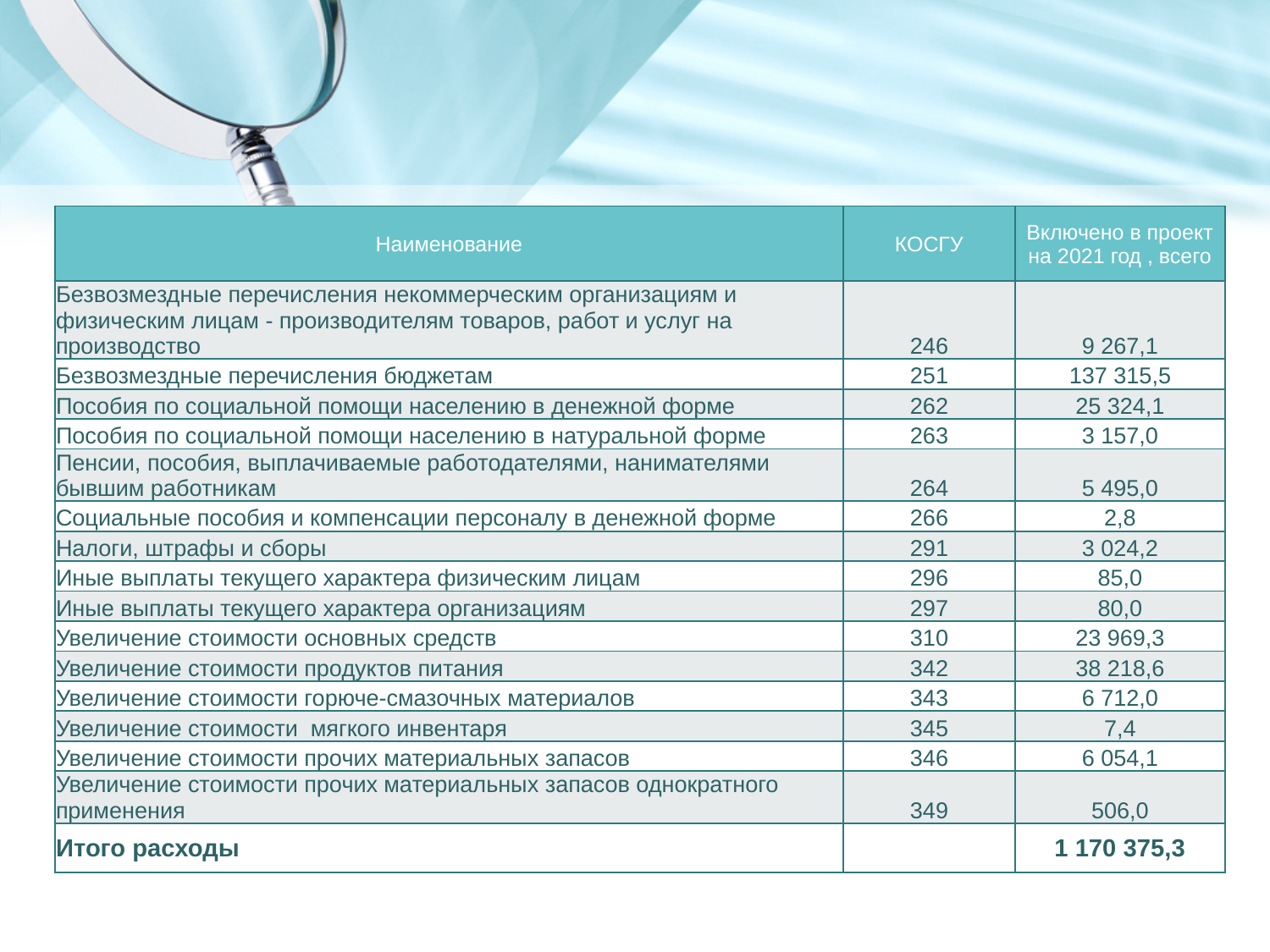

| Наименование | КОСГУ | Включено в проект на 2021 год , всего |
| --- | --- | --- |
| Безвозмездные перечисления некоммерческим организациям и физическим лицам - производителям товаров, работ и услуг на производство | 246 | 9 267,1 |
| Безвозмездные перечисления бюджетам | 251 | 137 315,5 |
| Пособия по социальной помощи населению в денежной форме | 262 | 25 324,1 |
| Пособия по социальной помощи населению в натуральной форме | 263 | 3 157,0 |
| Пенсии, пособия, выплачиваемые работодателями, нанимателями бывшим работникам | 264 | 5 495,0 |
| Социальные пособия и компенсации персоналу в денежной форме | 266 | 2,8 |
| Налоги, штрафы и сборы | 291 | 3 024,2 |
| Иные выплаты текущего характера физическим лицам | 296 | 85,0 |
| Иные выплаты текущего характера организациям | 297 | 80,0 |
| Увеличение стоимости основных средств | 310 | 23 969,3 |
| Увеличение стоимости продуктов питания | 342 | 38 218,6 |
| Увеличение стоимости горюче-смазочных материалов | 343 | 6 712,0 |
| Увеличение стоимости мягкого инвентаря | 345 | 7,4 |
| Увеличение стоимости прочих материальных запасов | 346 | 6 054,1 |
| Увеличение стоимости прочих материальных запасов однократного применения | 349 | 506,0 |
| Итого расходы |  | 1 170 375,3 |